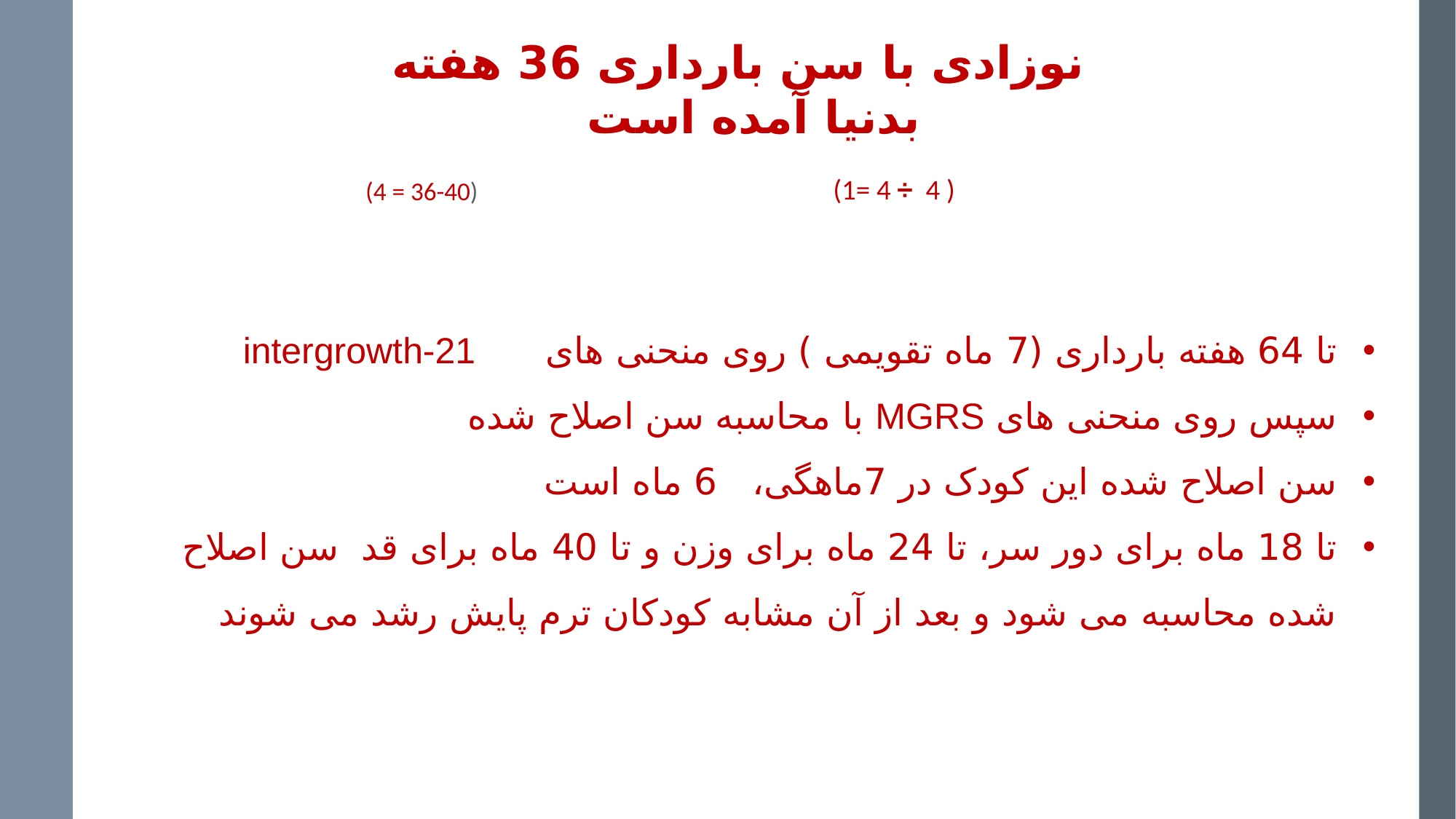

نوزادی با سن بارداری 36 هفته بدنیا آمده است
(1= 4 ÷  4 )
(4 = 36-40)
تا 64 هفته بارداری (7 ماه تقویمی ) روی منحنی های      intergrowth-21
سپس روی منحنی های MGRS با محاسبه سن اصلاح شده
سن اصلاح شده این کودک در 7ماهگی،   6 ماه است
تا 18 ماه برای دور سر، تا 24 ماه برای وزن و تا 40 ماه برای قد  سن اصلاح شده محاسبه می شود و بعد از آن مشابه کودکان ترم پایش رشد می شوند